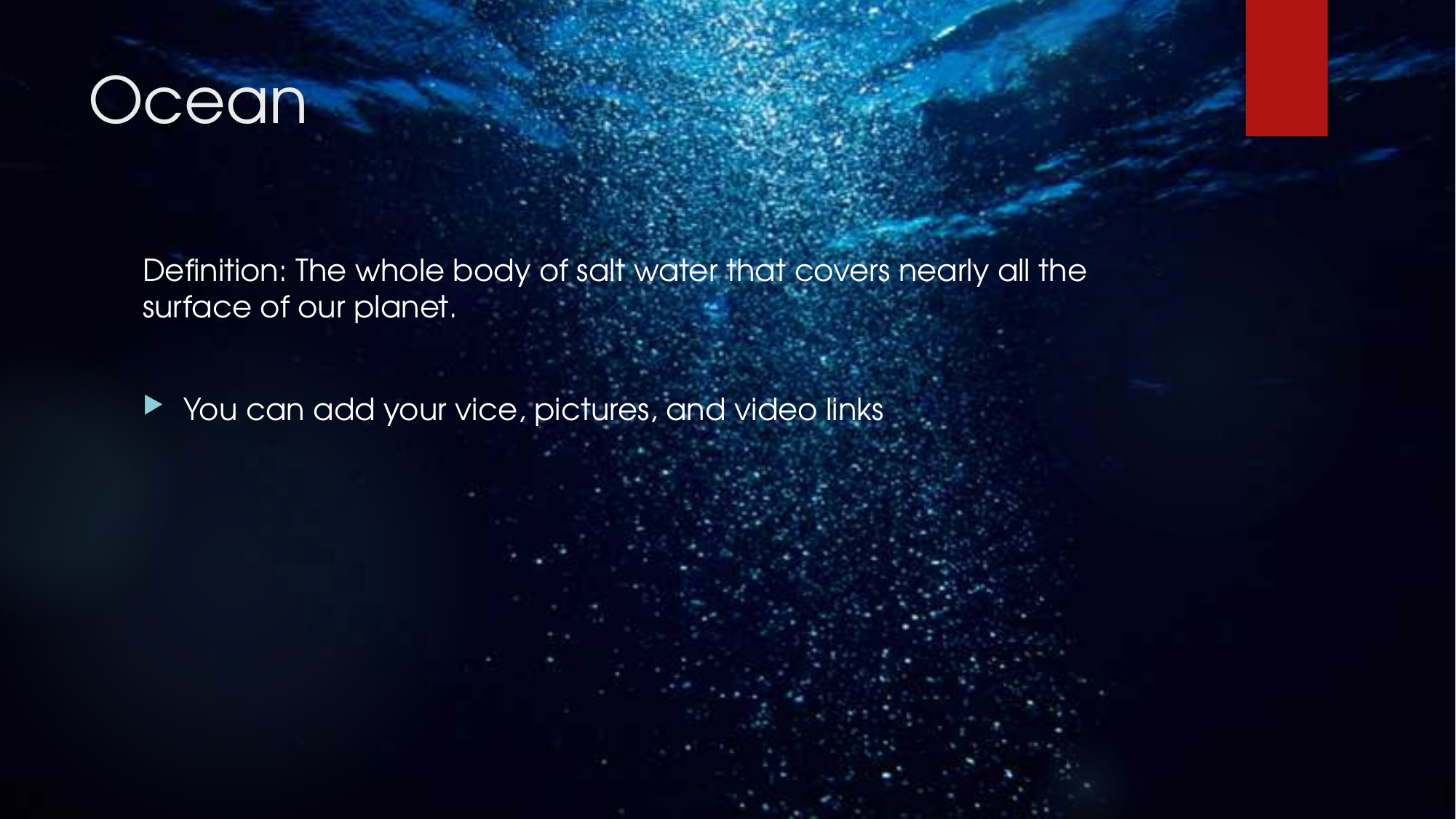

# Ocean
Definition: The whole body of salt water that covers nearly all the surface of our planet.

You can add your vice, pictures, and video links